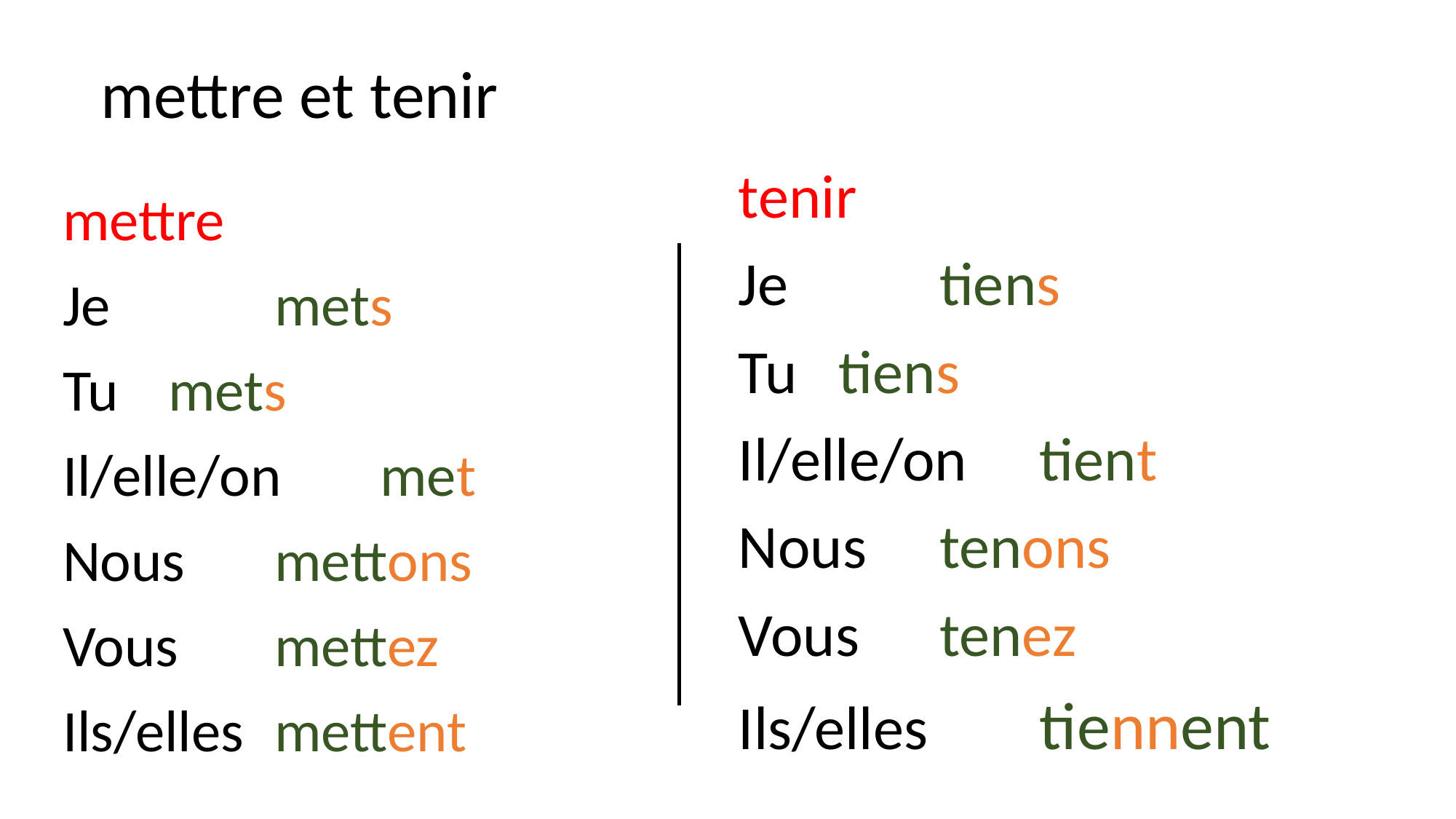

# mettre et tenir
tenir
Je 	 		tiens
Tu  			tiens
Il/elle/on  	tient
Nous  		tenons
Vous  		tenez
Ils/elles  	tiennent

mettre
Je 	 		mets
Tu  			mets
Il/elle/on  	met
Nous  		mettons
Vous  		mettez
Ils/elles  		mettent